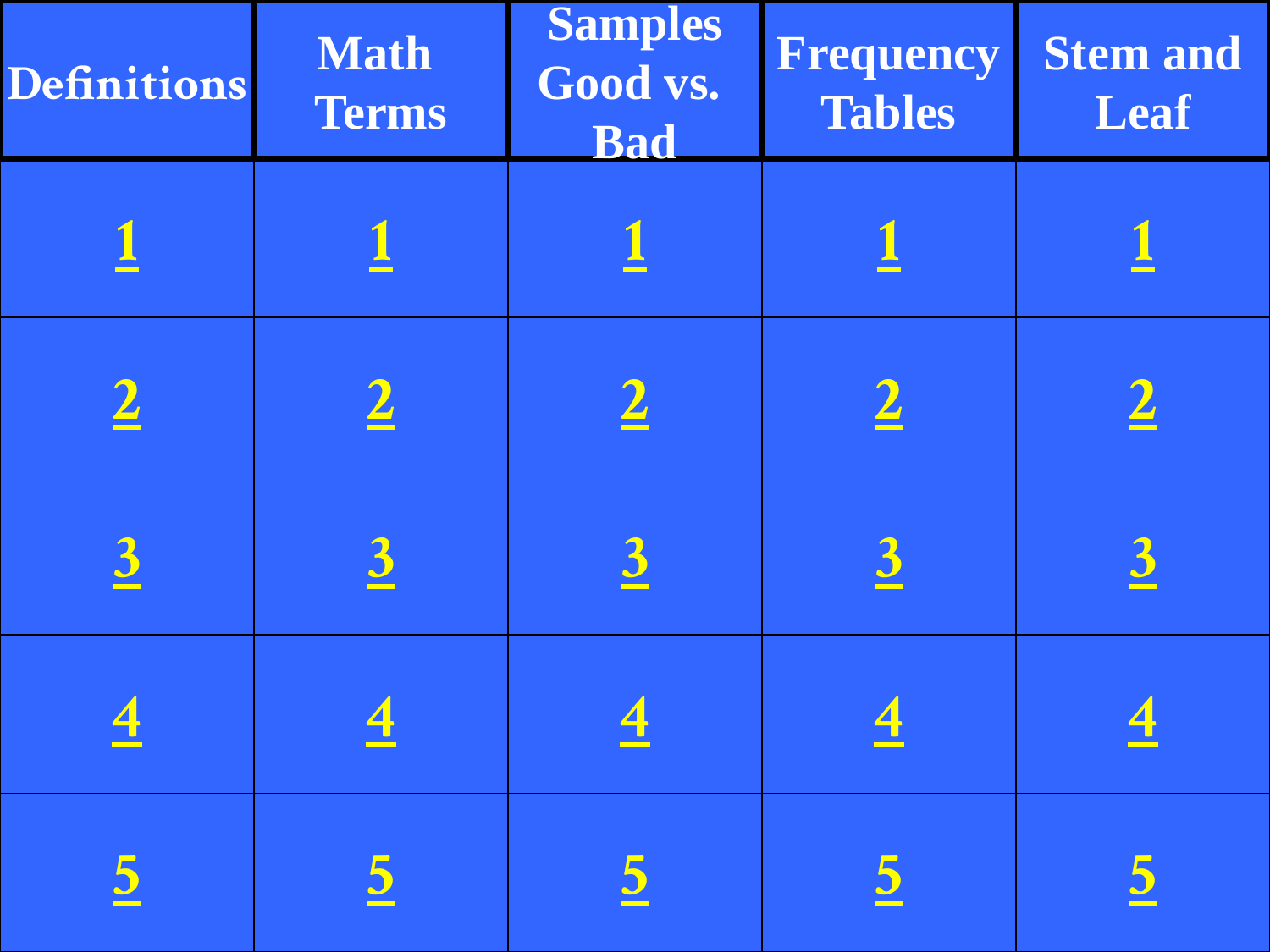

Definitions
Math
Terms
Samples
Good vs.
Bad
Frequency
Tables
Stem and
Leaf
1
1
1
1
1
2
2
2
2
2
3
3
3
3
3
4
4
4
4
4
5
5
5
5
5